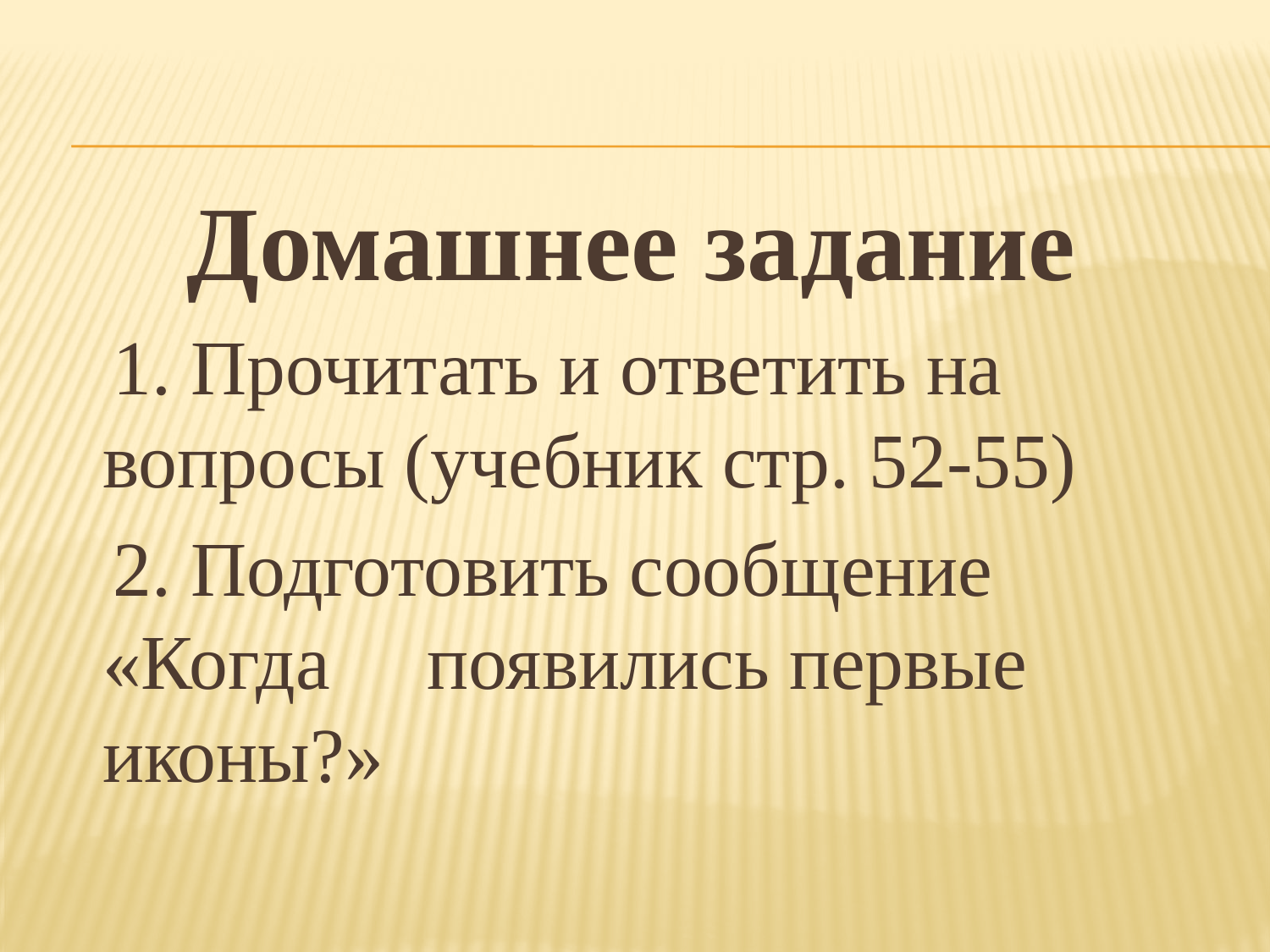

Домашнее задание
   1. Прочитать и ответить на вопросы (учебник стр. 52-55)
   2. Подготовить сообщение «Когда     появились первые иконы?»